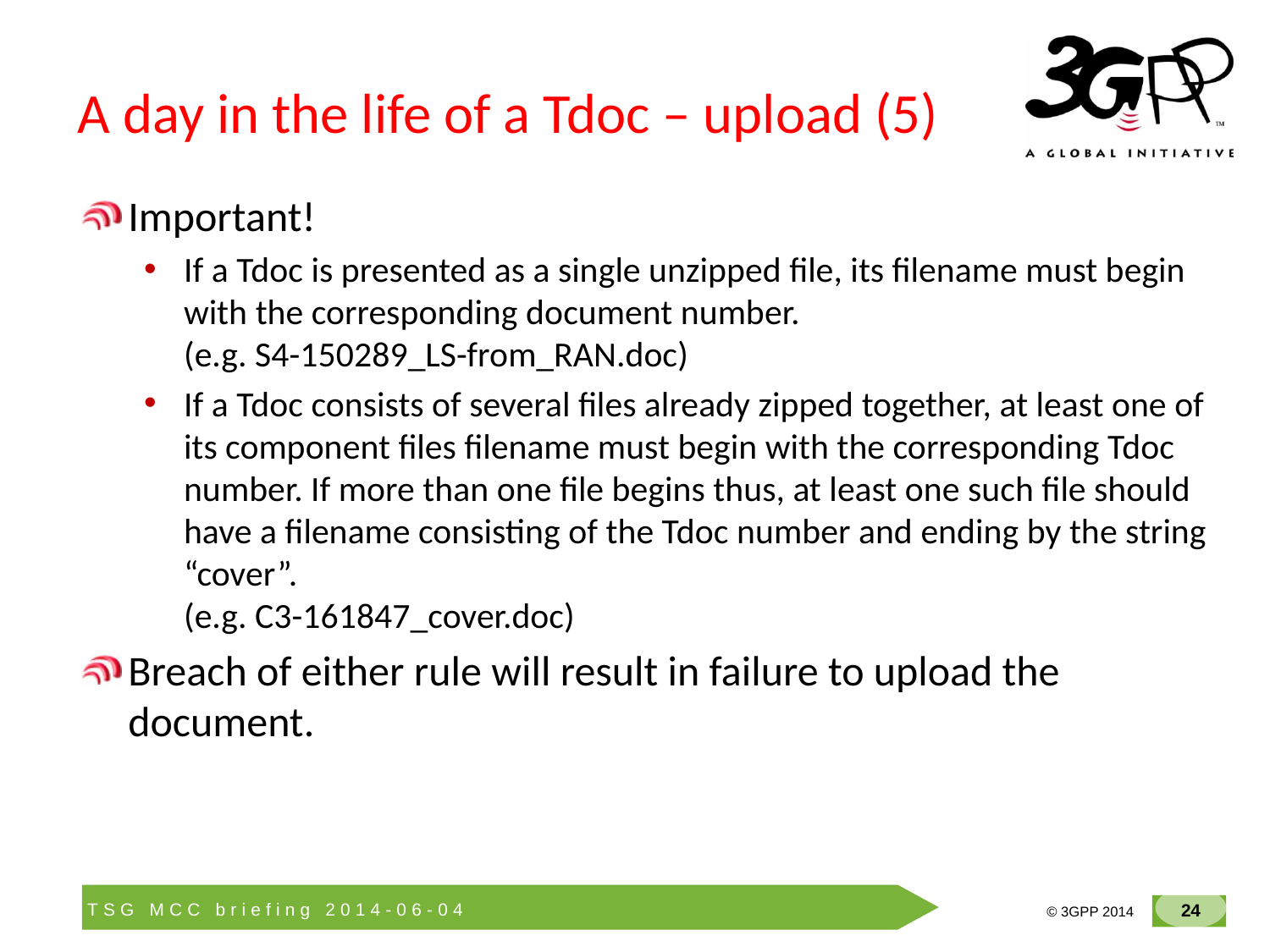

# A day in the life of a Tdoc – upload (5)
Important!
If a Tdoc is presented as a single unzipped file, its filename must begin with the corresponding document number.
(e.g. S4-150289_LS-from_RAN.doc)
If a Tdoc consists of several files already zipped together, at least one of its component files filename must begin with the corresponding Tdoc number. If more than one file begins thus, at least one such file should have a filename consisting of the Tdoc number and ending by the string “cover”.
(e.g. C3-161847_cover.doc)
Breach of either rule will result in failure to upload the document.